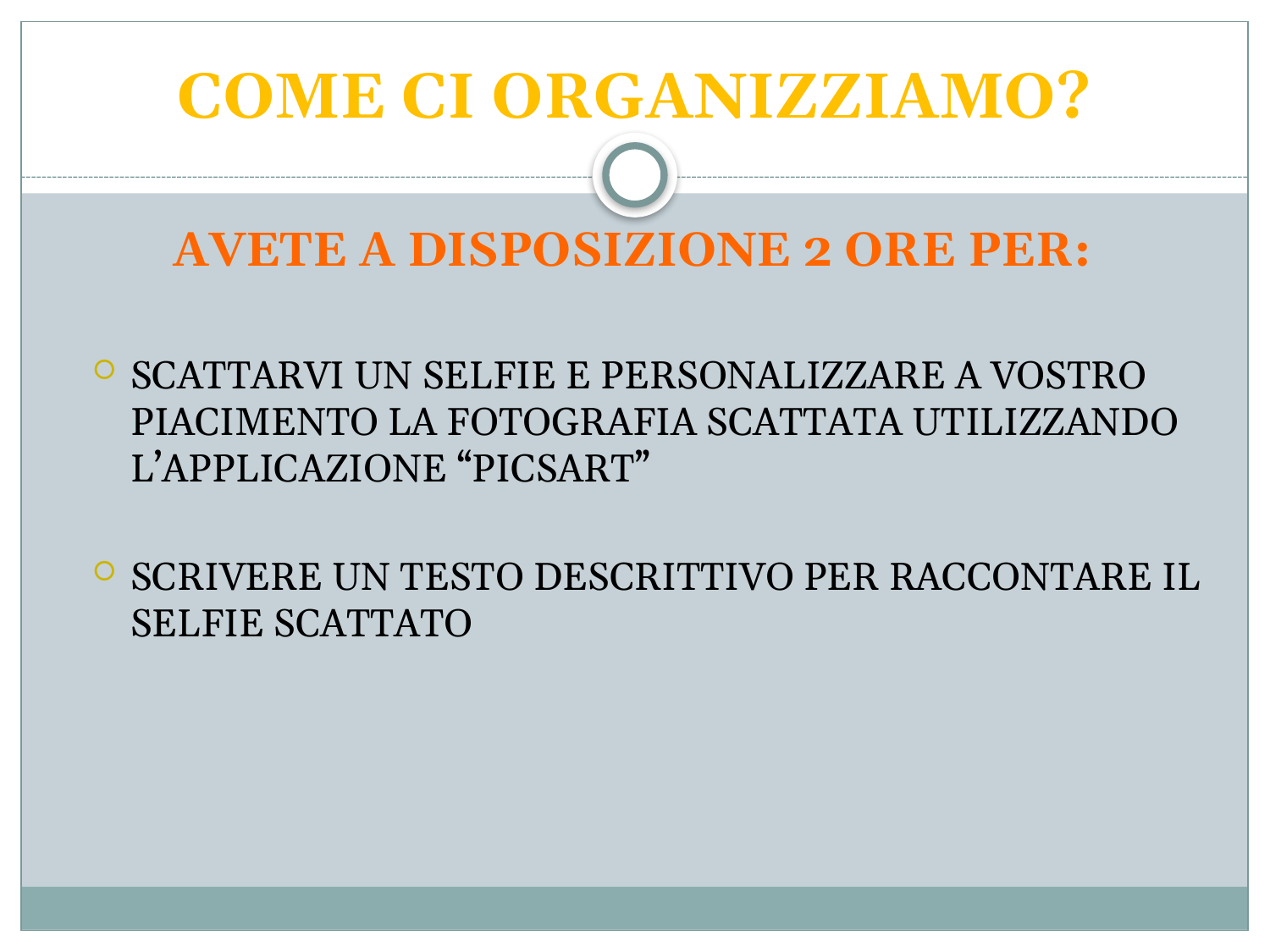

# COME CI ORGANIZZIAMO?
AVETE A DISPOSIZIONE 2 ORE PER:

SCATTARVI UN SELFIE E PERSONALIZZARE A VOSTRO PIACIMENTO LA FOTOGRAFIA SCATTATA UTILIZZANDO L’APPLICAZIONE “PICSART”

SCRIVERE UN TESTO DESCRITTIVO PER RACCONTARE IL SELFIE SCATTATO